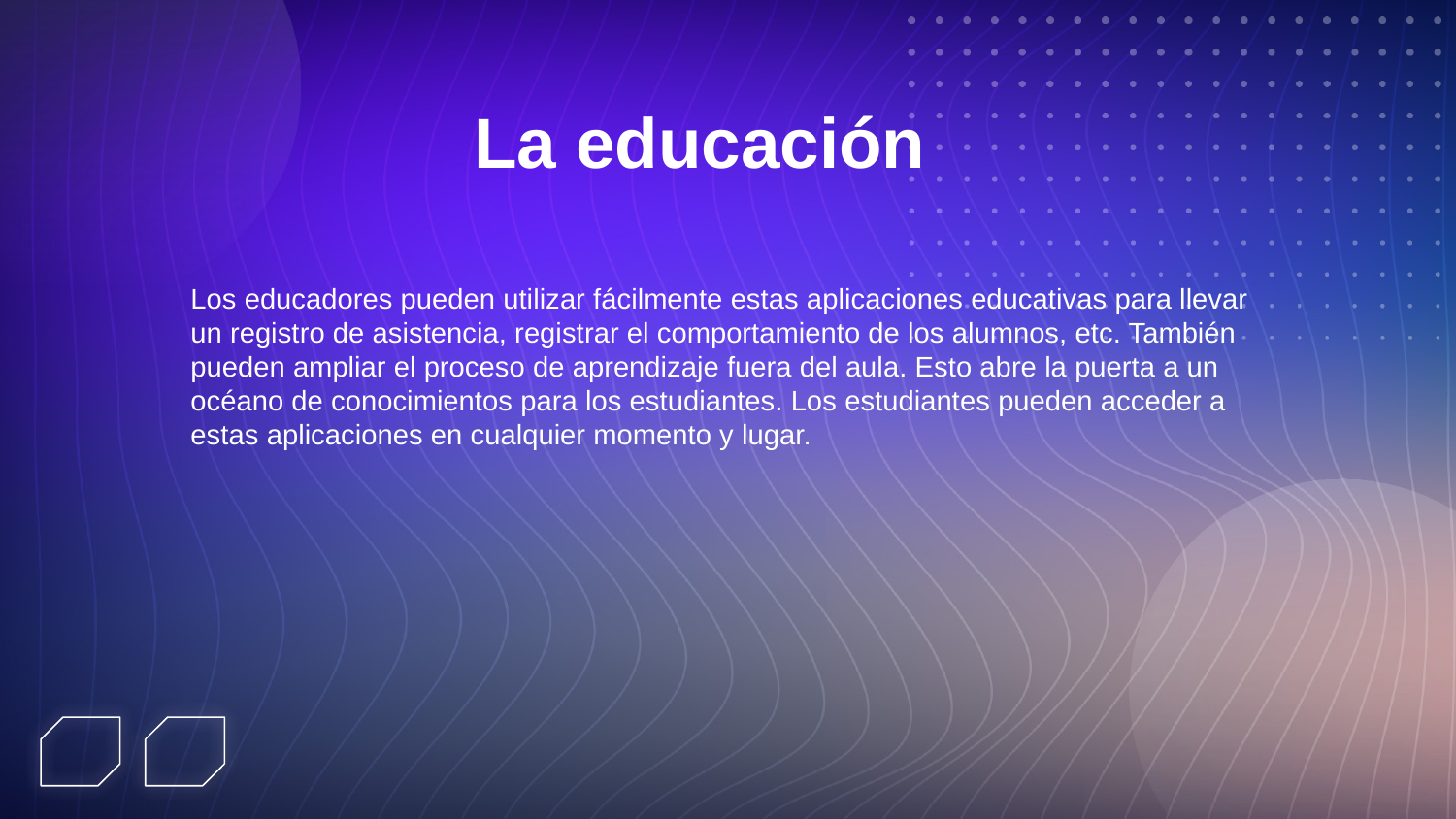

La educación
Los educadores pueden utilizar fácilmente estas aplicaciones educativas para llevar un registro de asistencia, registrar el comportamiento de los alumnos, etc. También pueden ampliar el proceso de aprendizaje fuera del aula. Esto abre la puerta a un océano de conocimientos para los estudiantes. Los estudiantes pueden acceder a estas aplicaciones en cualquier momento y lugar.